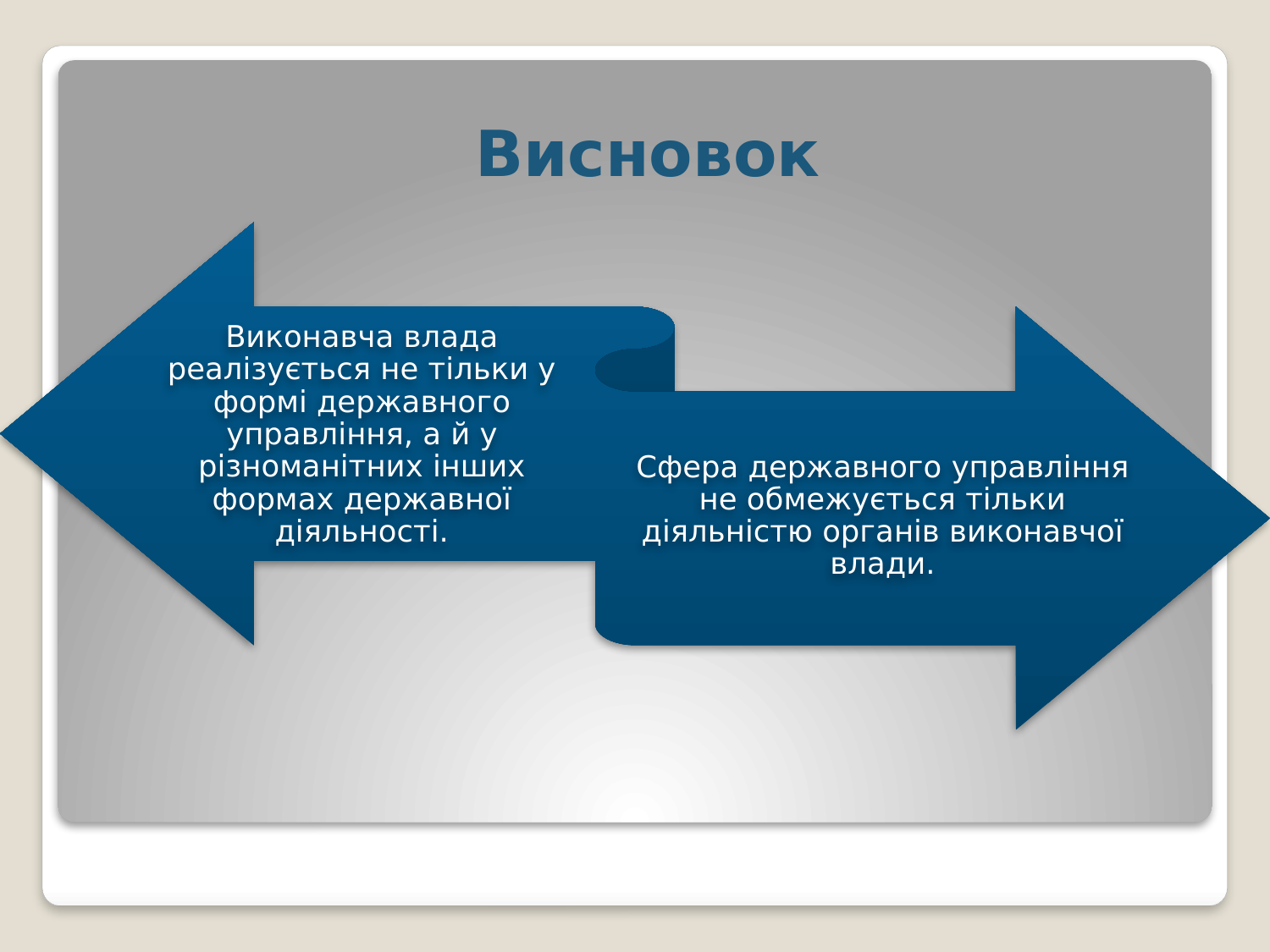

Виконавча влада реалізується не тільки у формі державного управління, а й у різноманітних інших формах державної діяльності.
Сфера державного управління не обмежується тільки діяльністю органів виконавчої влади.
# Висновок